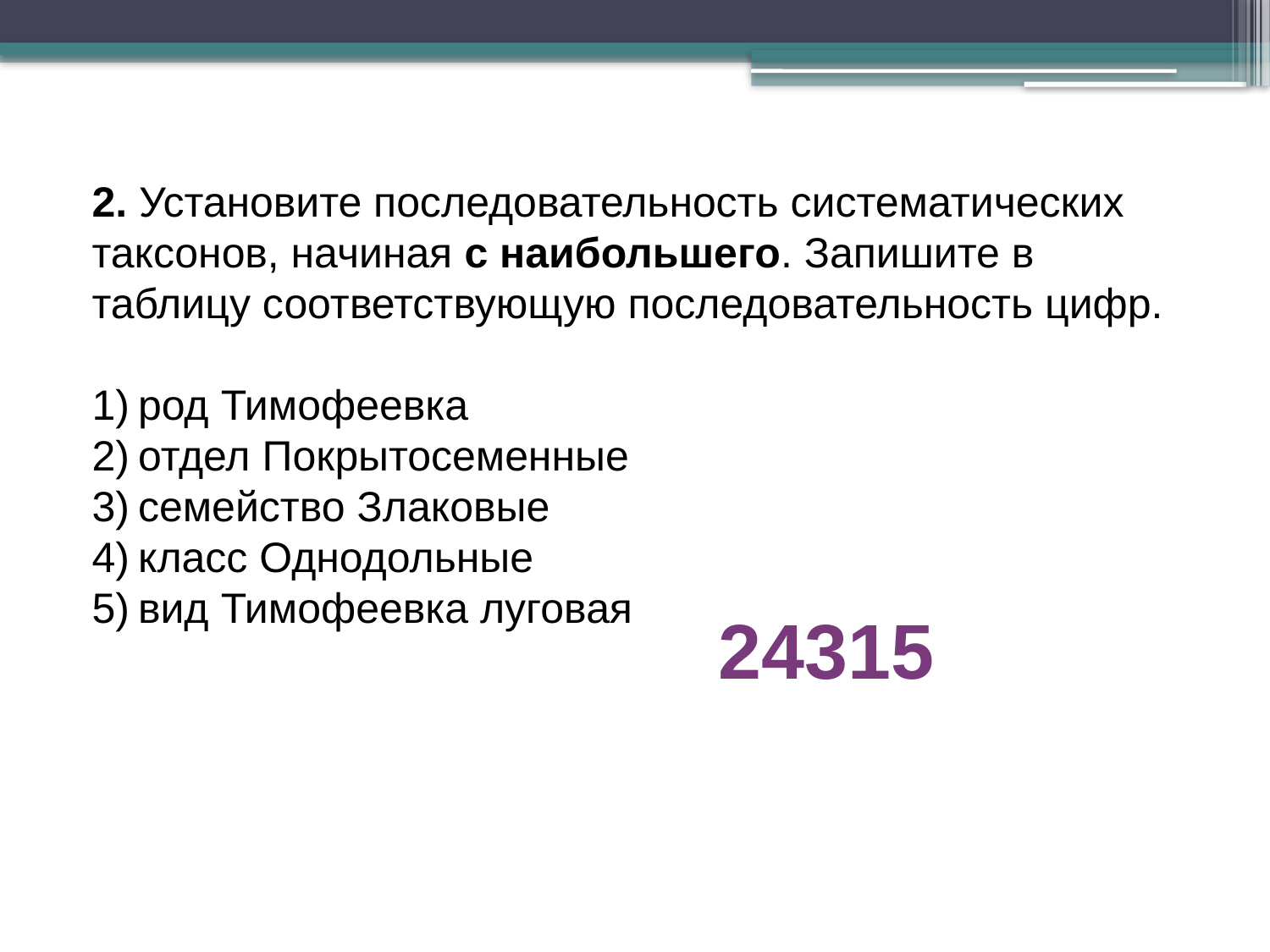

2. Установите последовательность систематических таксонов, начиная с наибольшего. Запишите в таблицу соответствующую последовательность цифр.

1) род Тимофеевка
2) отдел Покрытосеменные
3) семейство Злаковые
4) класс Однодольные
5) вид Тимофеевка луговая
24315